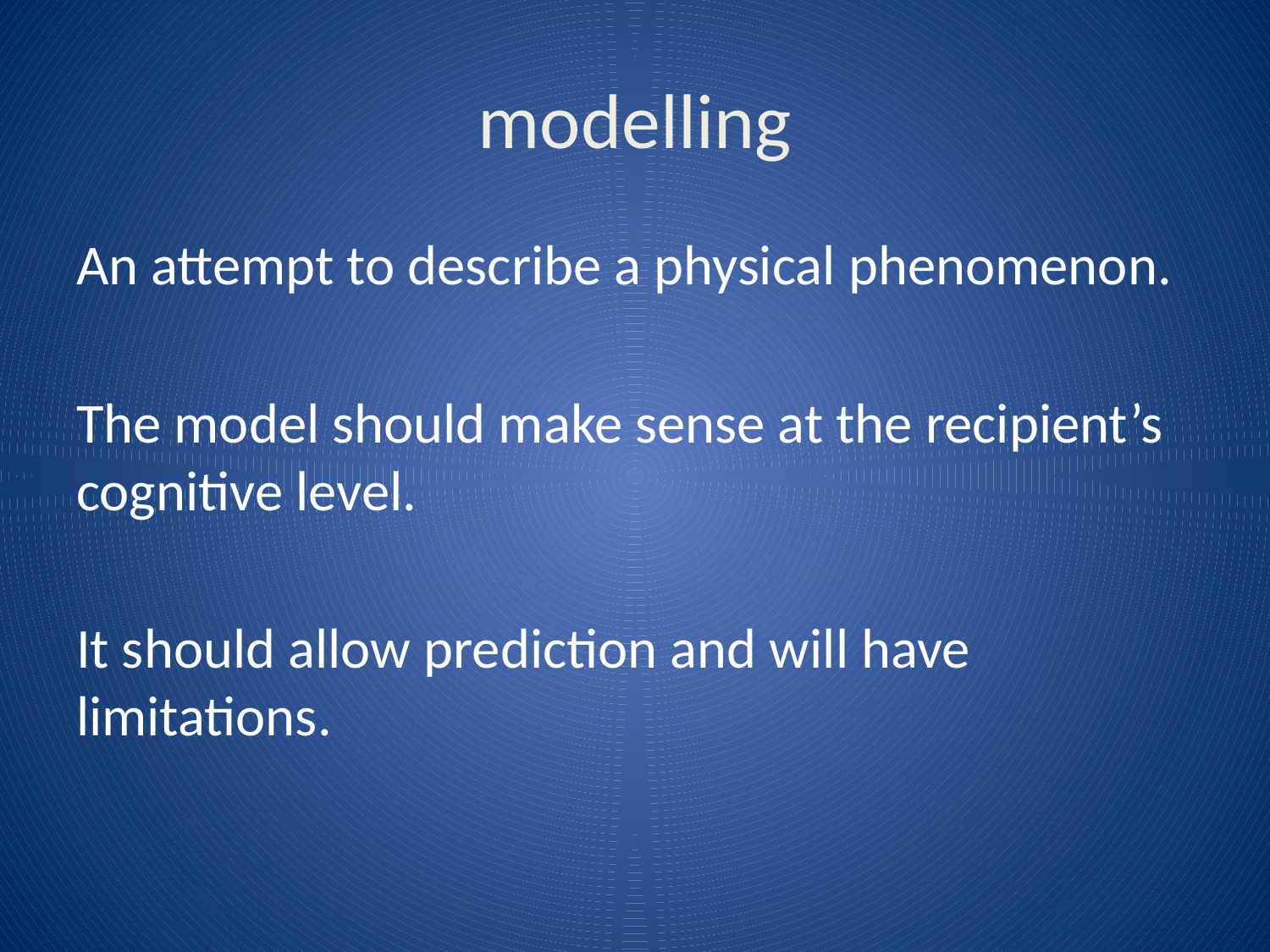

# modelling
An attempt to describe a physical phenomenon.

The model should make sense at the recipient’s cognitive level.

It should allow prediction and will have limitations.